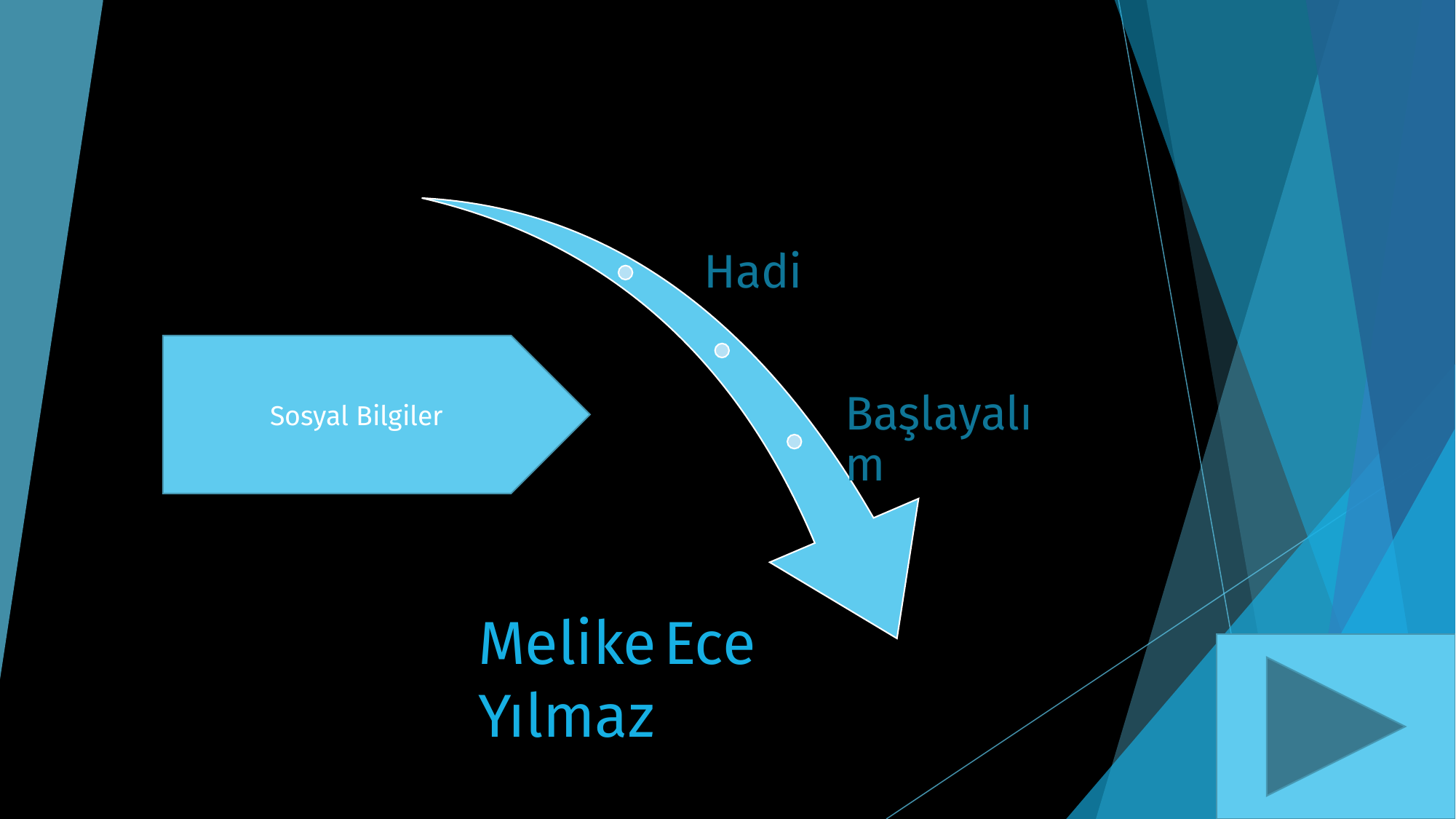

Hadi

Başlayalım

Sosyal Bilgiler
Melike Ece Yılmaz